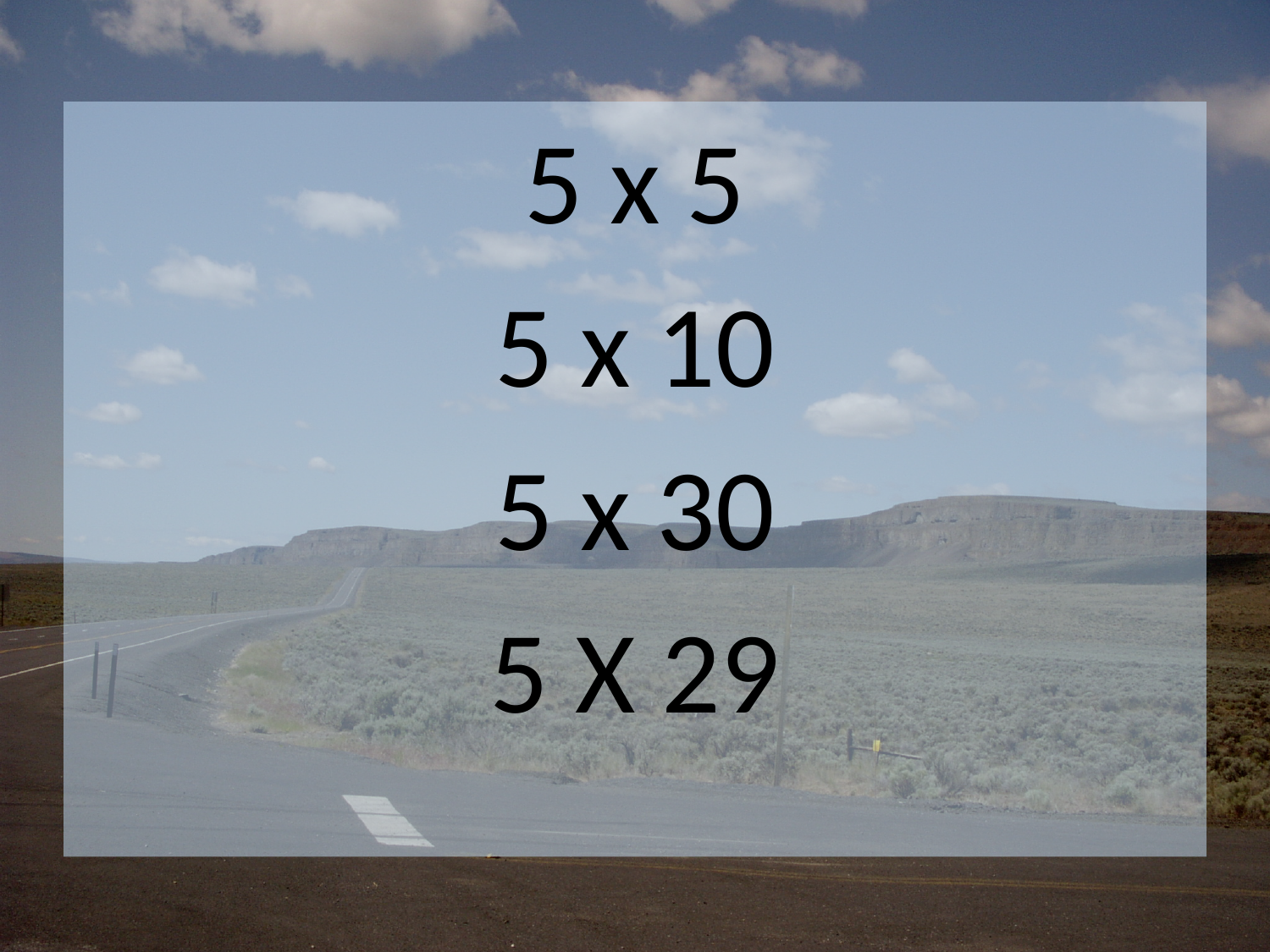

5 x 5
5 x 10
5 x 30
5 X 29